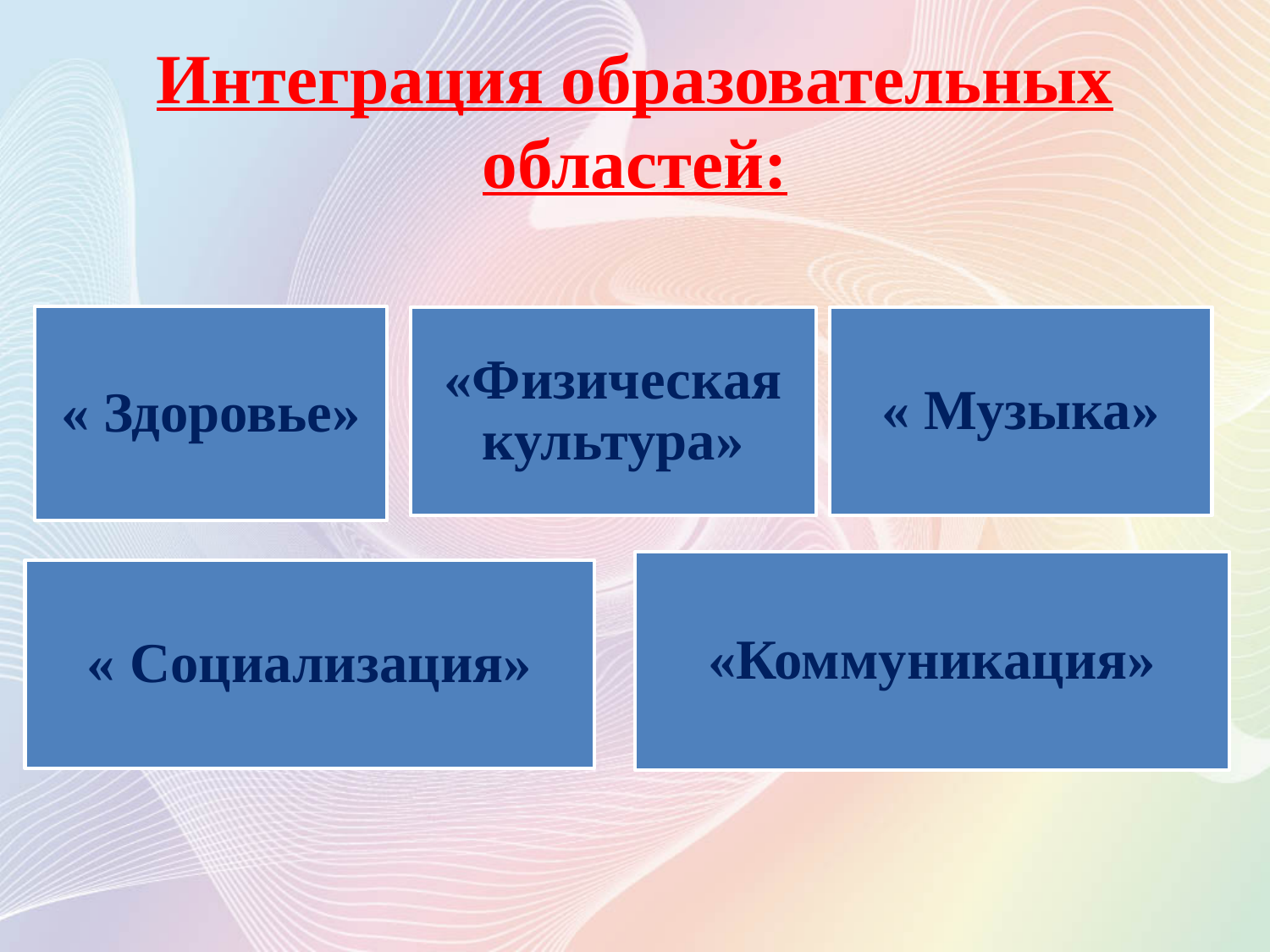

# Интеграция образовательных областей:
« Здоровье»
«Физическая культура»
« Музыка»
« Социализация»
«Коммуникация»